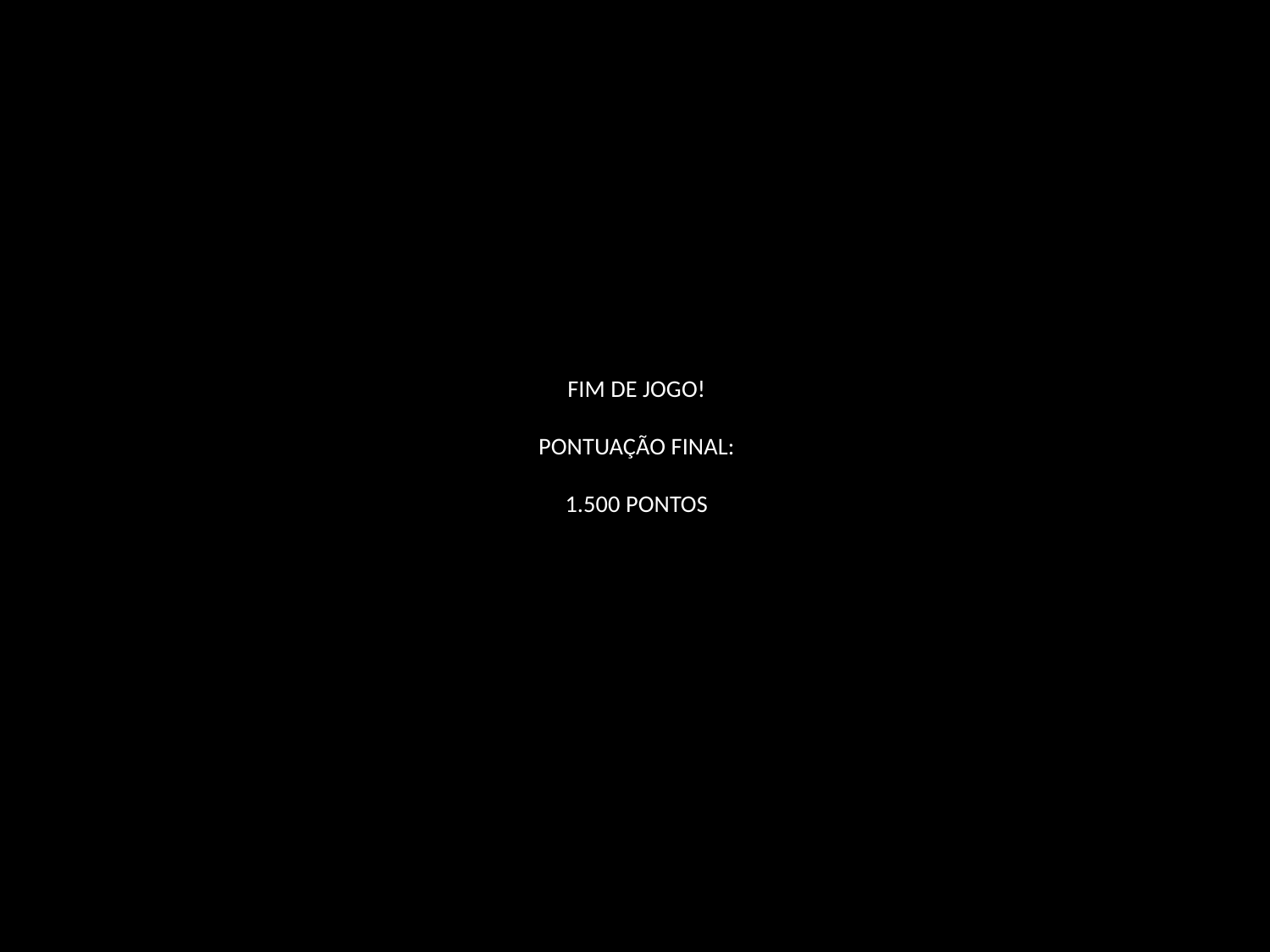

# FIM DE JOGO! PONTUAÇÃO FINAL: 1.500 PONTOS